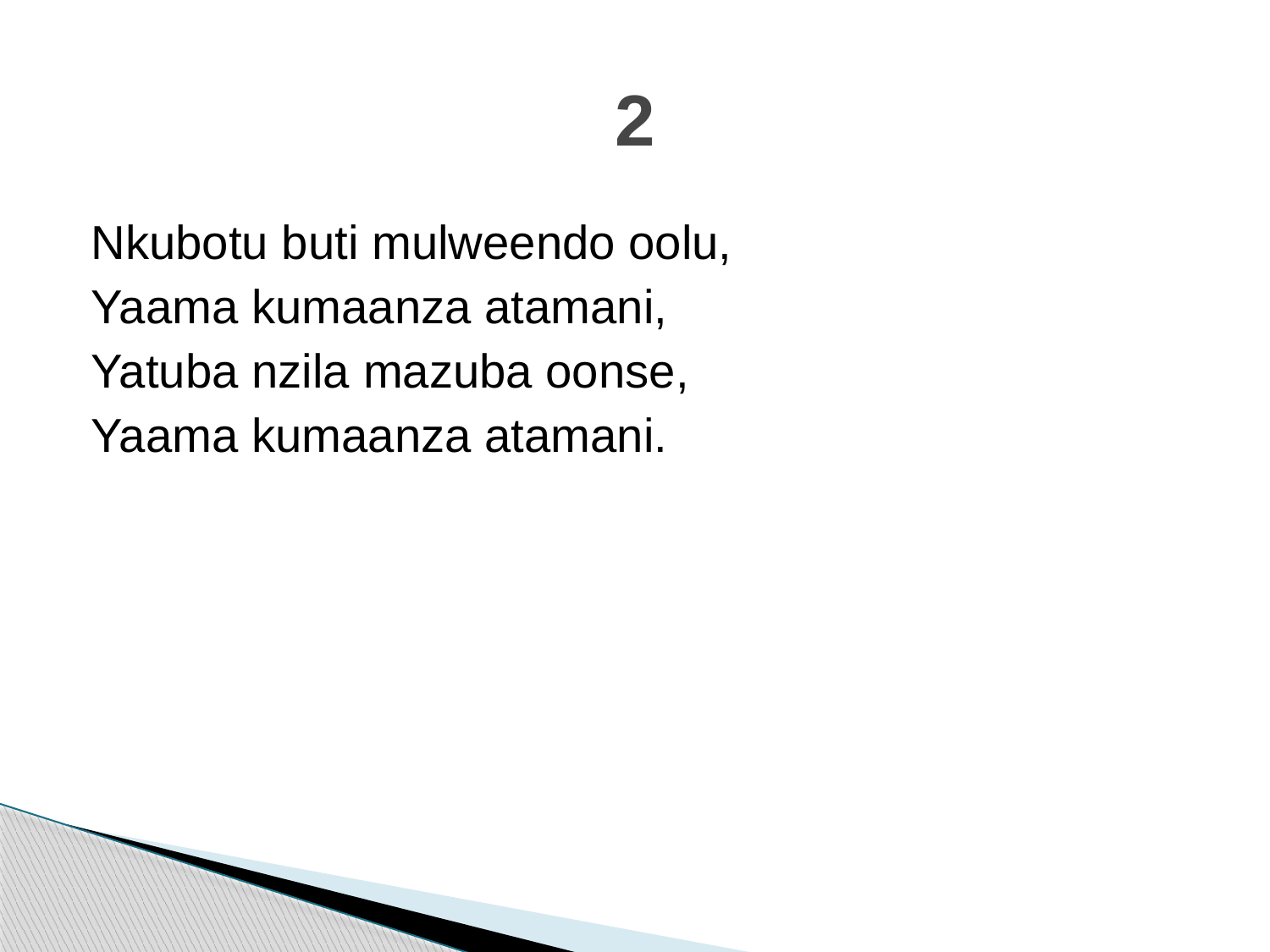

# 2
Nkubotu buti mulweendo oolu,
Yaama kumaanza atamani,
Yatuba nzila mazuba oonse,
Yaama kumaanza atamani.